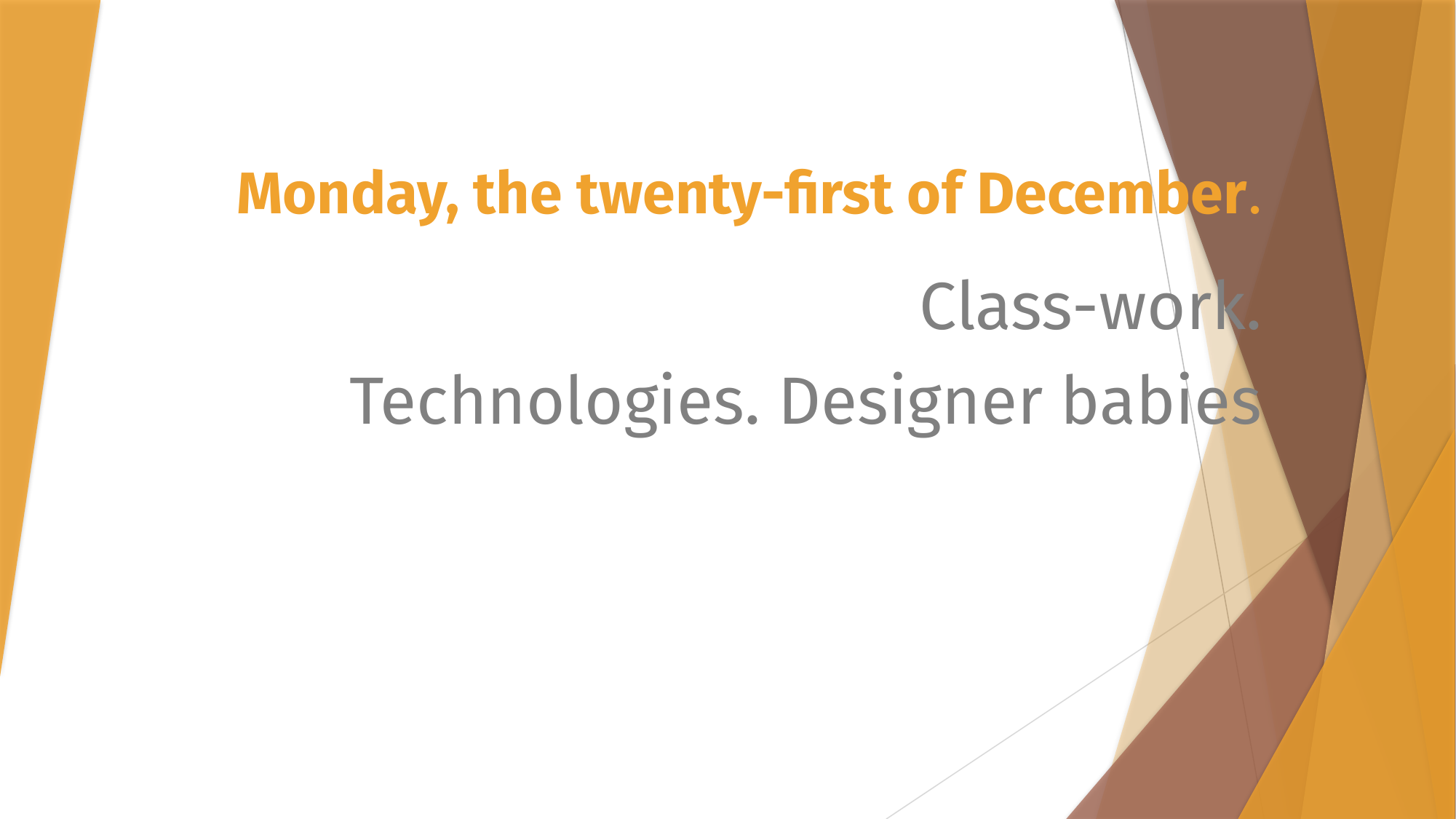

# Monday, the twenty-first of December.
Class-work.
Technologies. Designer babies